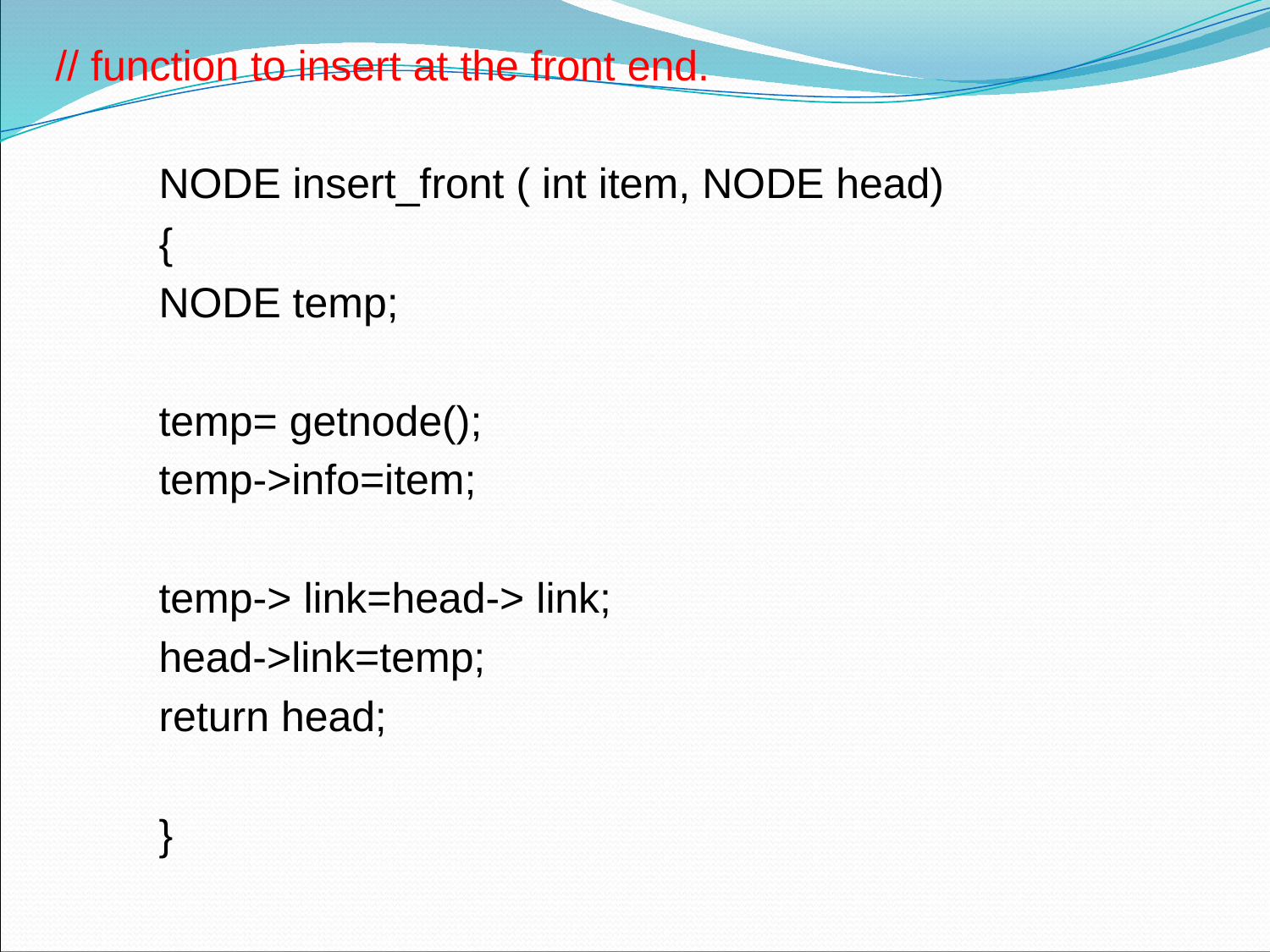

// function to insert at the front end.

	NODE insert_front ( int item, NODE head)
	{
	NODE temp;

	temp= getnode();
	temp->info=item;

	temp-> link=head-> link;
	head->link=temp;
	return head;

	}
#